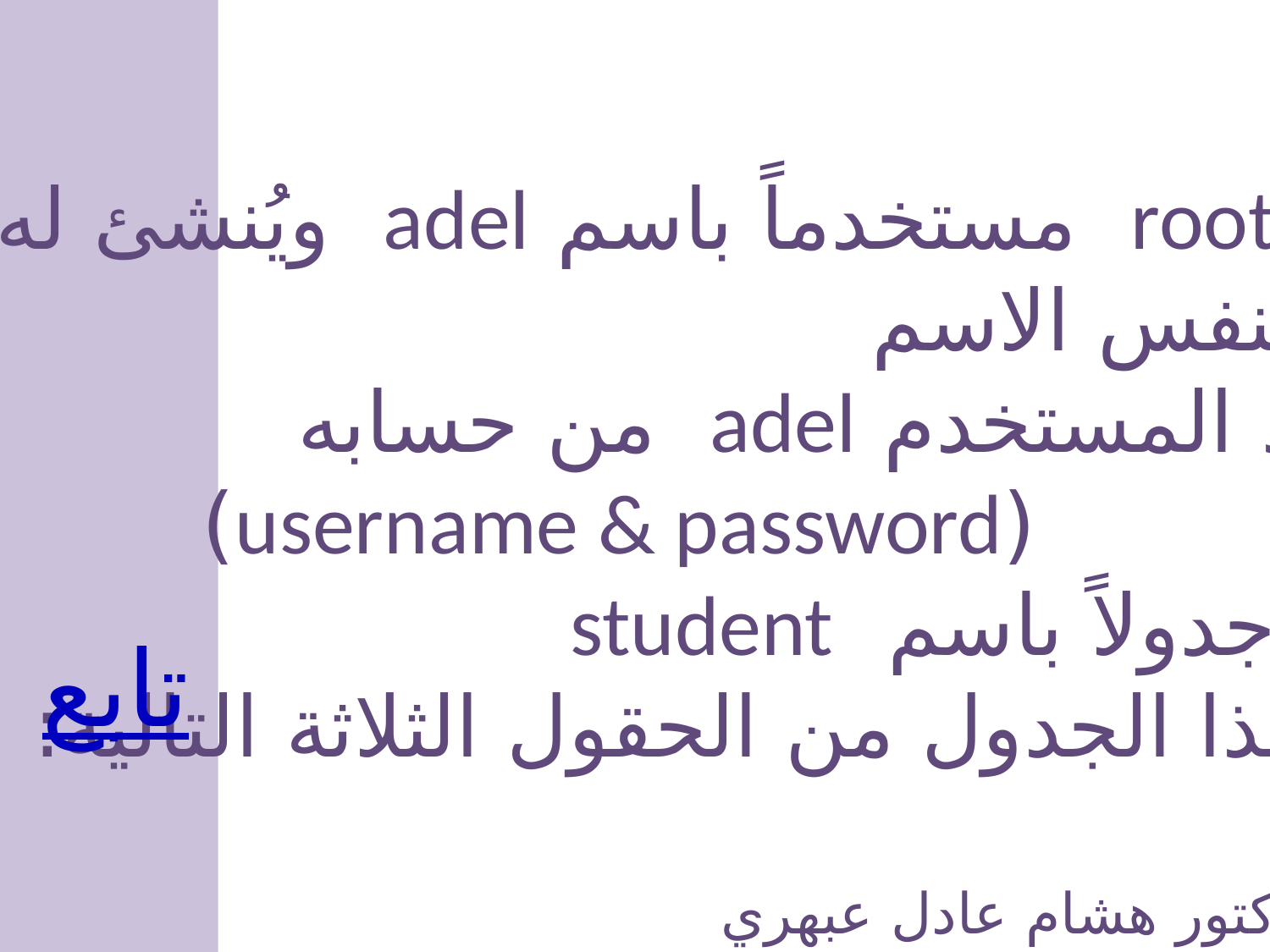

ينشئ root  مستخدماً باسم adel  ويُنشئ له قاعدة
بيانات بنفس الاسم
يستفيد المستخدم adel  من حسابه
 (username & password)
يُنشئ جدولاً باسم  student
يتألف هذا الجدول من الحقول الثلاثة التالية:
تابع
الدكتور هشام عادل عبهري